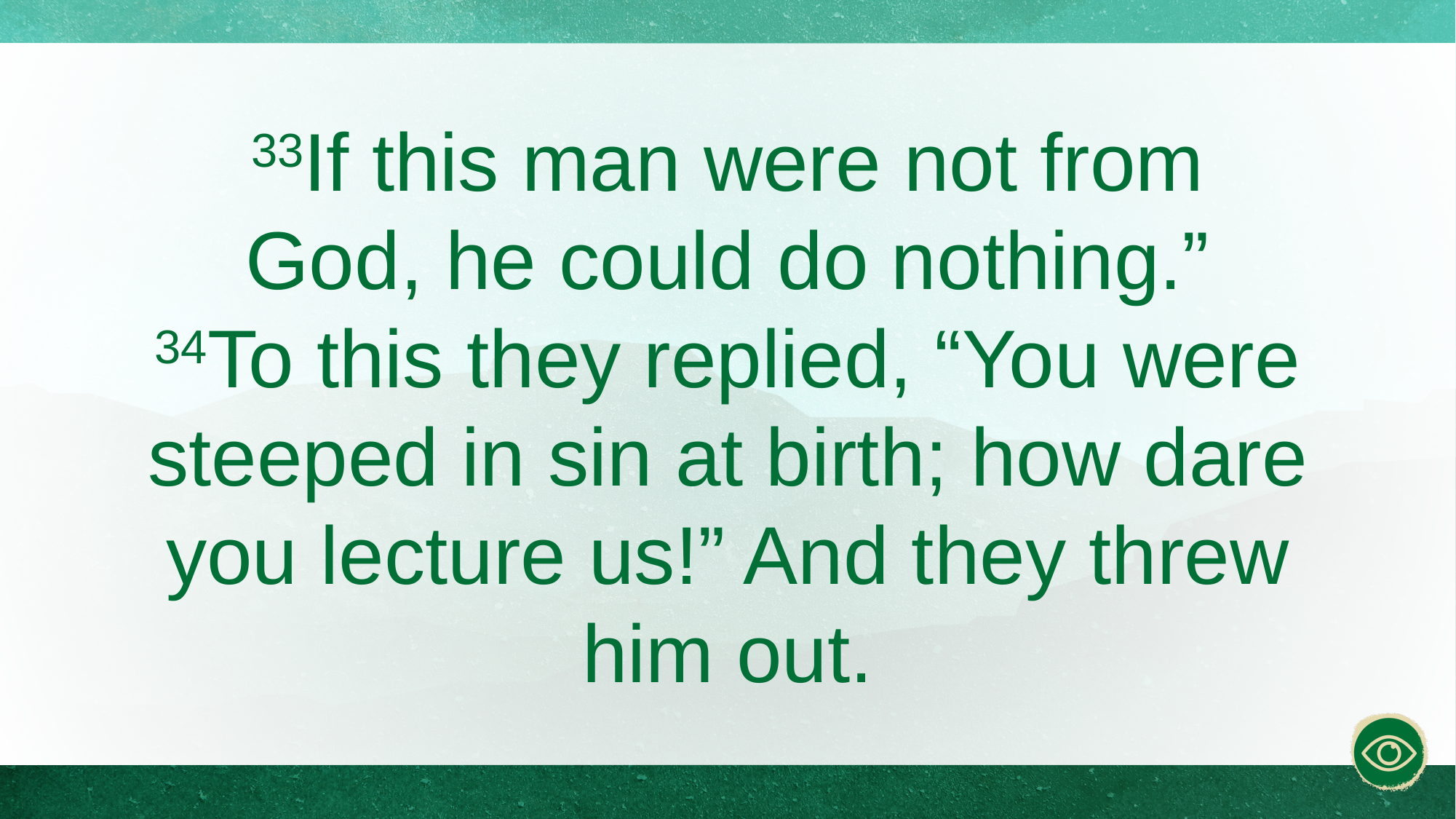

33If this man were not from God, he could do nothing.”
34To this they replied, “You were steeped in sin at birth; how dare you lecture us!” And they threw him out.